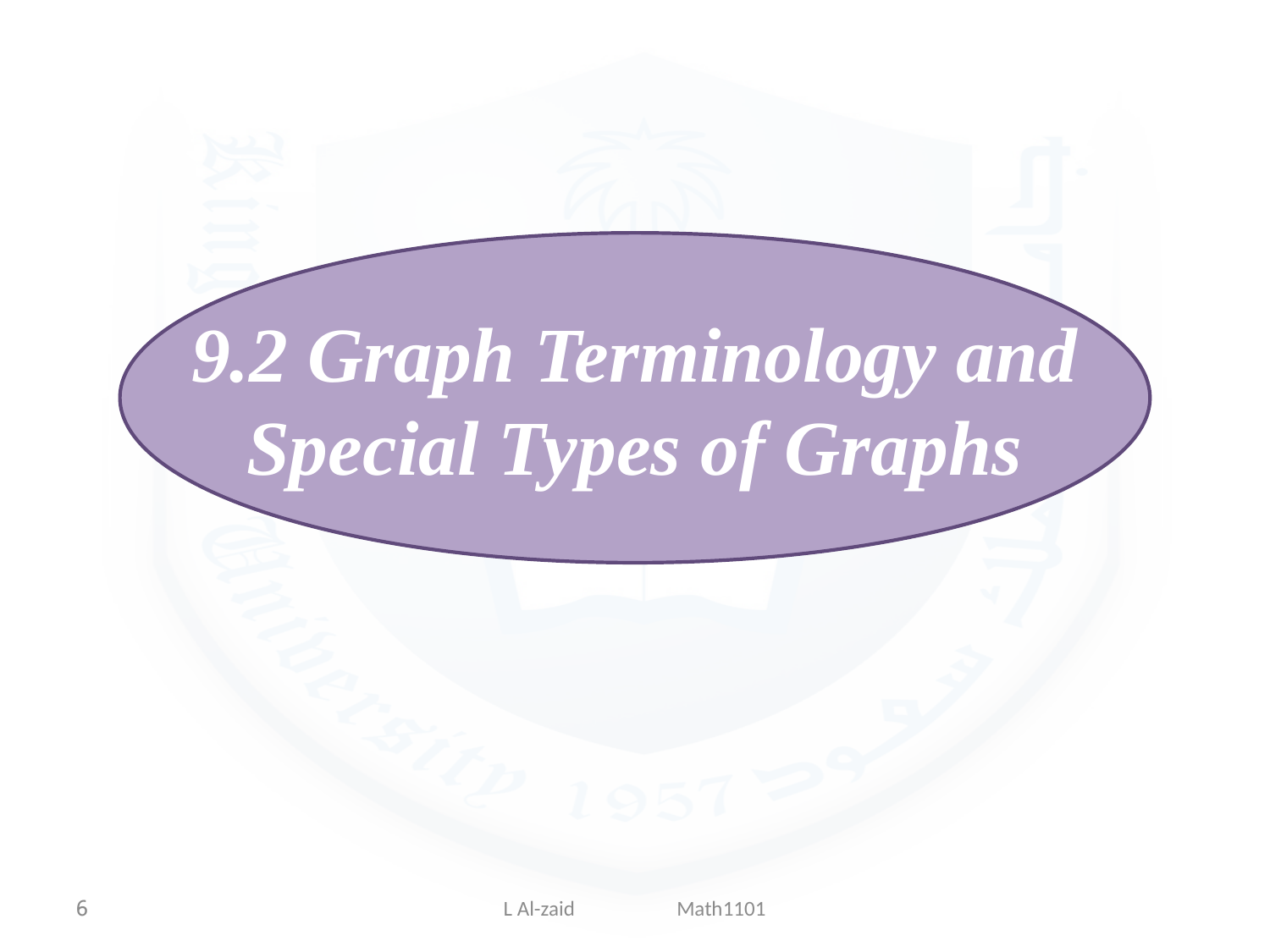

# 9.2 Graph Terminology and Special Types of Graphs
6
L Al-zaid                     Math1101